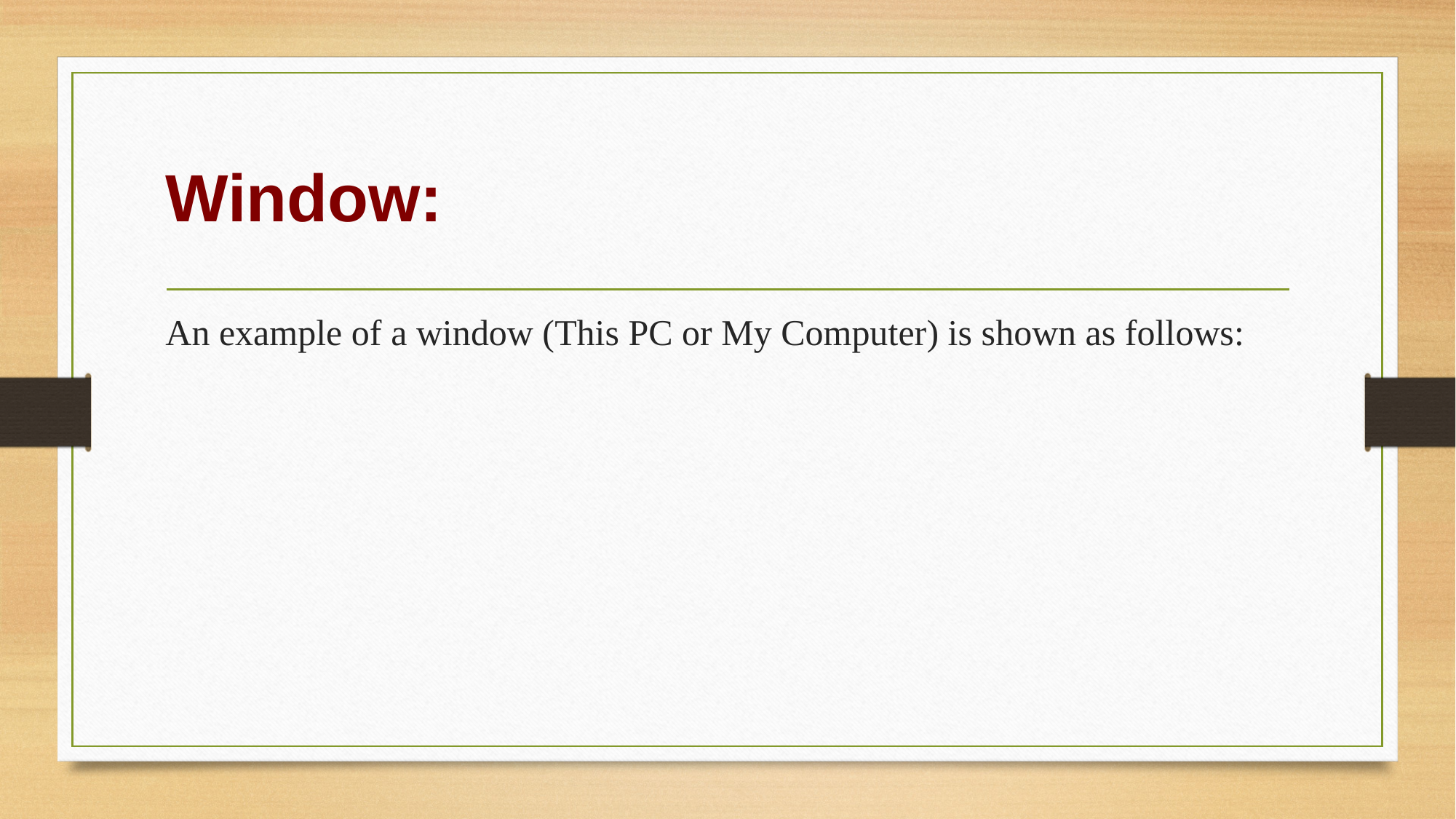

# Window:
An example of a window (This PC or My Computer) is shown as follows: